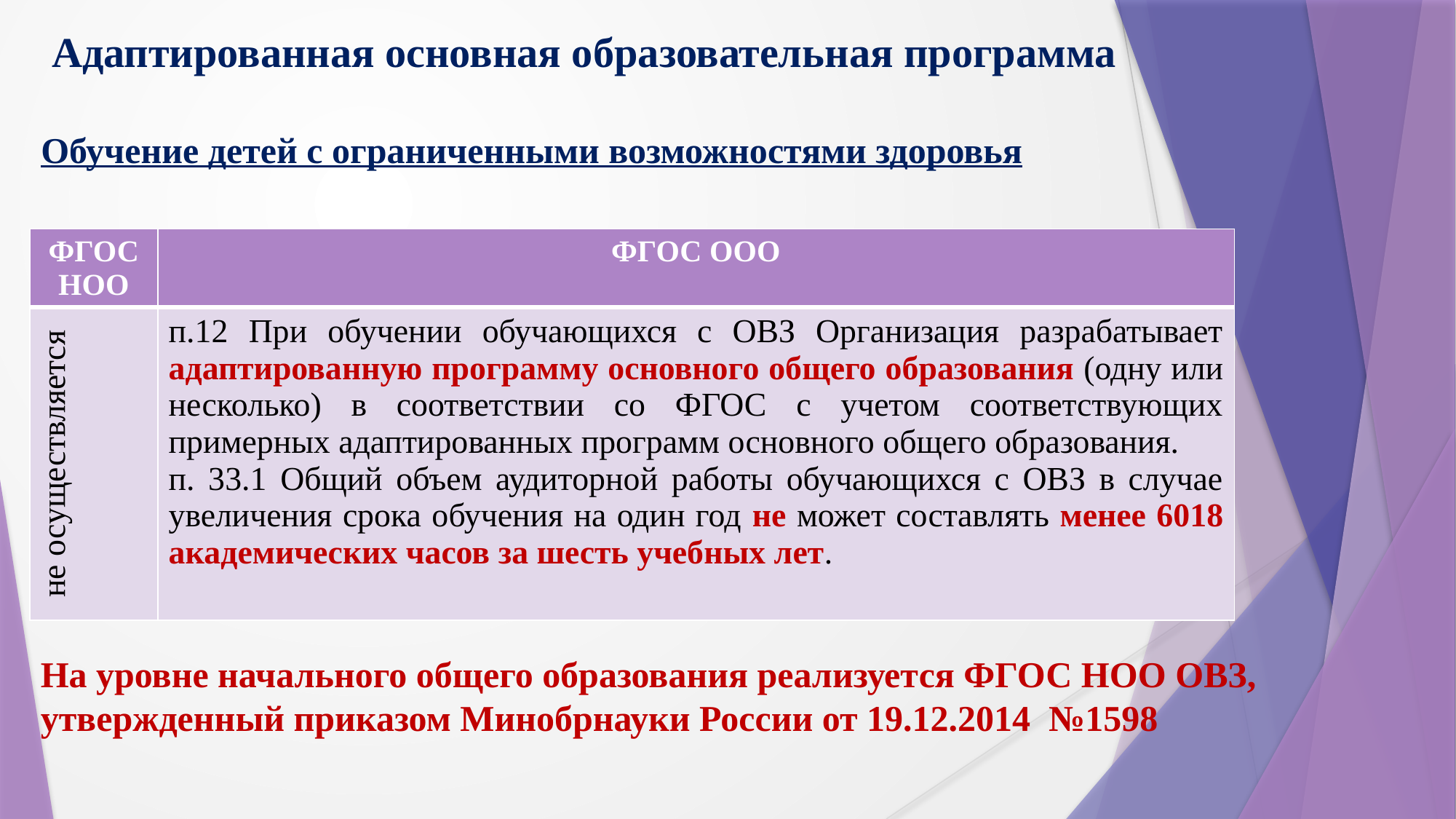

# Адаптированная основная образовательная программа Обучение детей с ограниченными возможностями здоровья
| ФГОС НОО | ФГОС ООО |
| --- | --- |
| не осуществляется | п.12 При обучении обучающихся с ОВЗ Организация разрабатывает адаптированную программу основного общего образования (одну или несколько) в соответствии со ФГОС с учетом соответствующих примерных адаптированных программ основного общего образования. п. 33.1 Общий объем аудиторной работы обучающихся с ОВЗ в случае увеличения срока обучения на один год не может составлять менее 6018 академических часов за шесть учебных лет. |
На уровне начального общего образования реализуется ФГОС НОО ОВЗ, утвержденный приказом Минобрнауки России от 19.12.2014  №1598